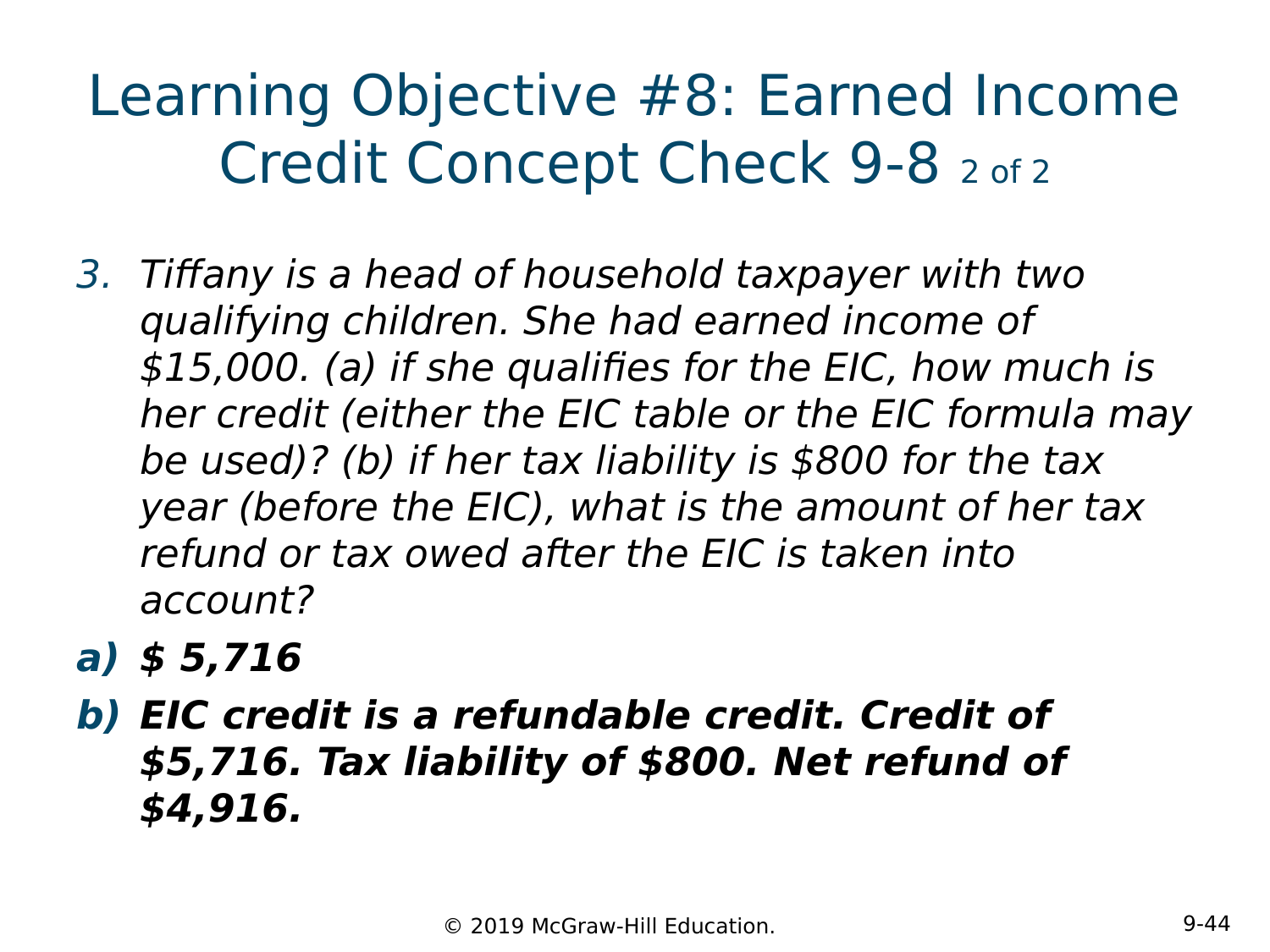

# Learning Objective #8: Earned Income Credit Concept Check 9-8 2 of 2
Tiffany is a head of household taxpayer with two qualifying children. She had earned income of $15,000. (a) if she qualifies for the EIC, how much is her credit (either the EIC table or the EIC formula may be used)? (b) if her tax liability is $800 for the tax year (before the EIC), what is the amount of her tax refund or tax owed after the EIC is taken into account?
$ 5,716
EIC credit is a refundable credit. Credit of $5,716. Tax liability of $800. Net refund of $4,916.